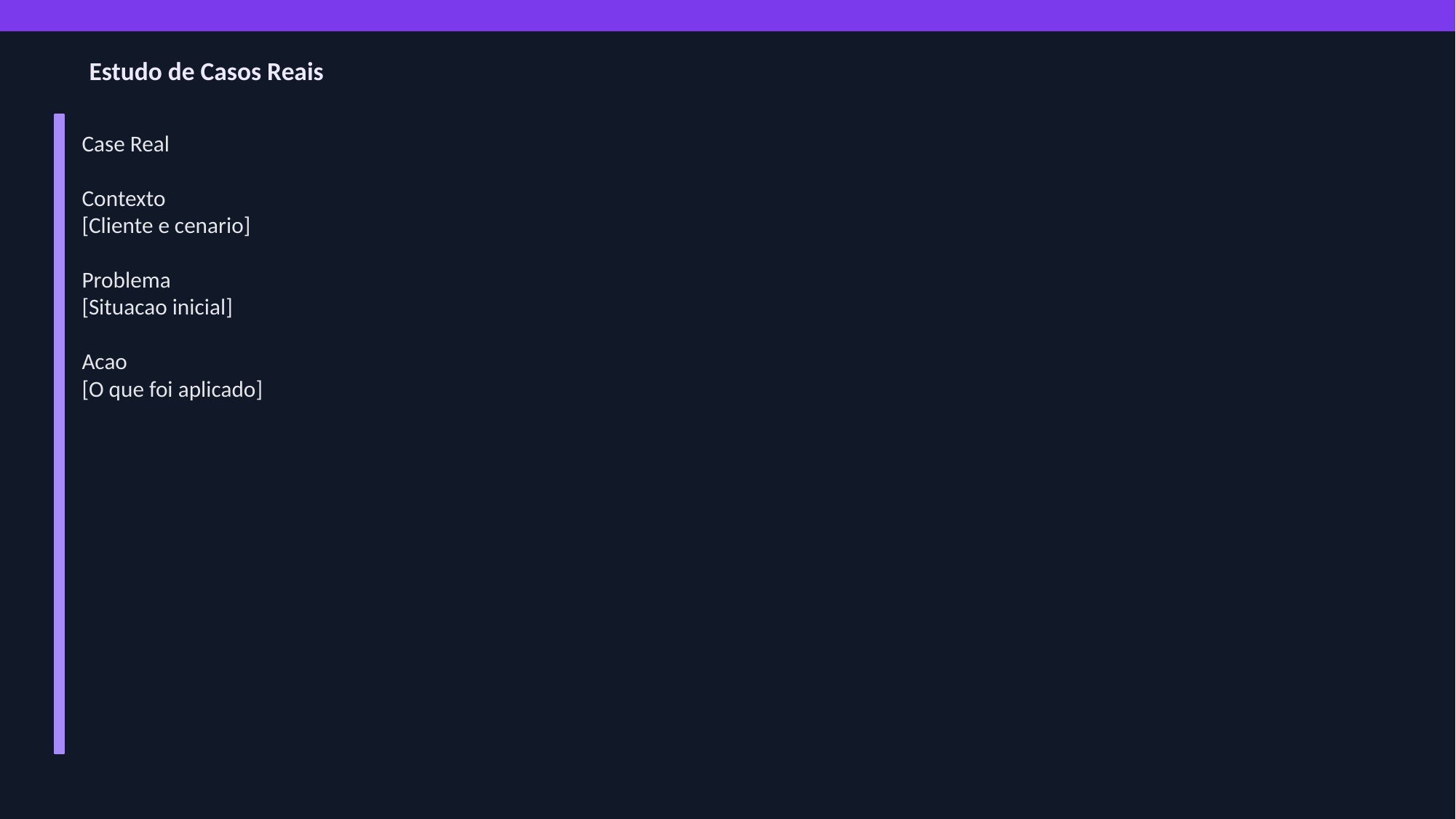

Estudo de Casos Reais

Case Real

Contexto
[Cliente e cenario]

Problema
[Situacao inicial]

Acao
[O que foi aplicado]